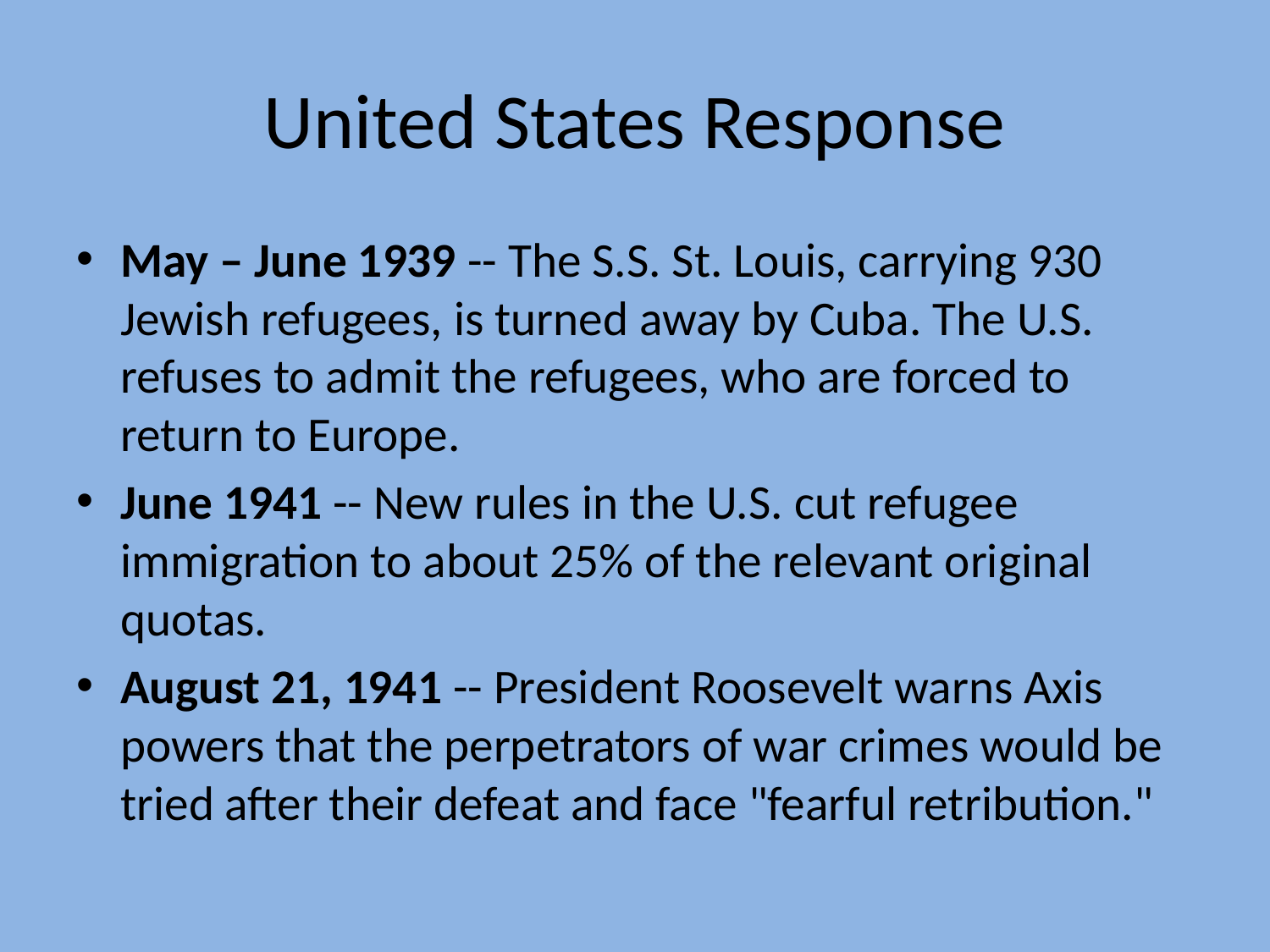

# United States Response
May – June 1939 -- The S.S. St. Louis, carrying 930 Jewish refugees, is turned away by Cuba. The U.S. refuses to admit the refugees, who are forced to return to Europe.
June 1941 -- New rules in the U.S. cut refugee immigration to about 25% of the relevant original quotas.
August 21, 1941 -- President Roosevelt warns Axis powers that the perpetrators of war crimes would be tried after their defeat and face "fearful retribution."